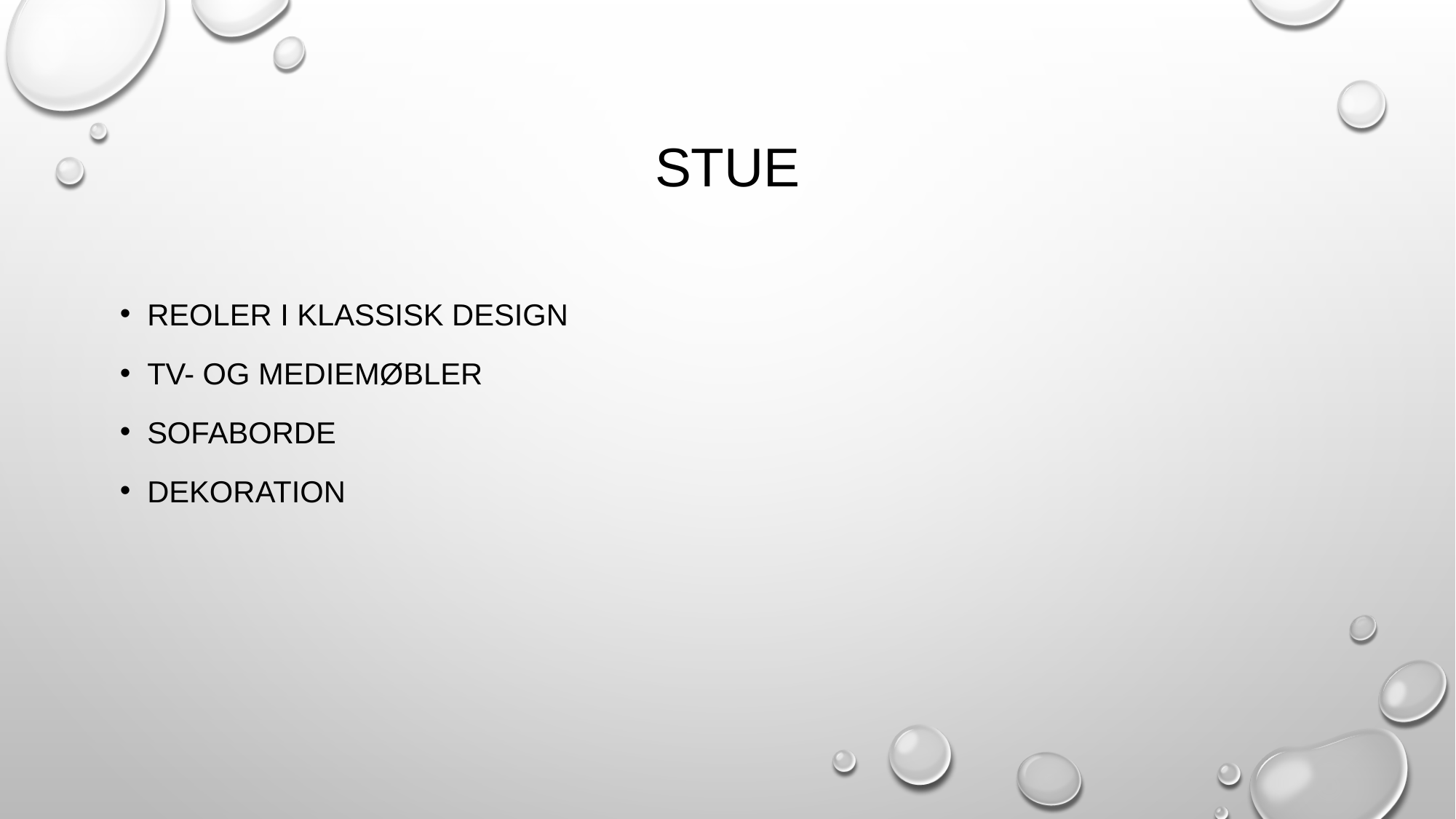

# Stue
Reoler I klassisk Design
Tv- og mediemøbler
Sofaborde
Dekoration